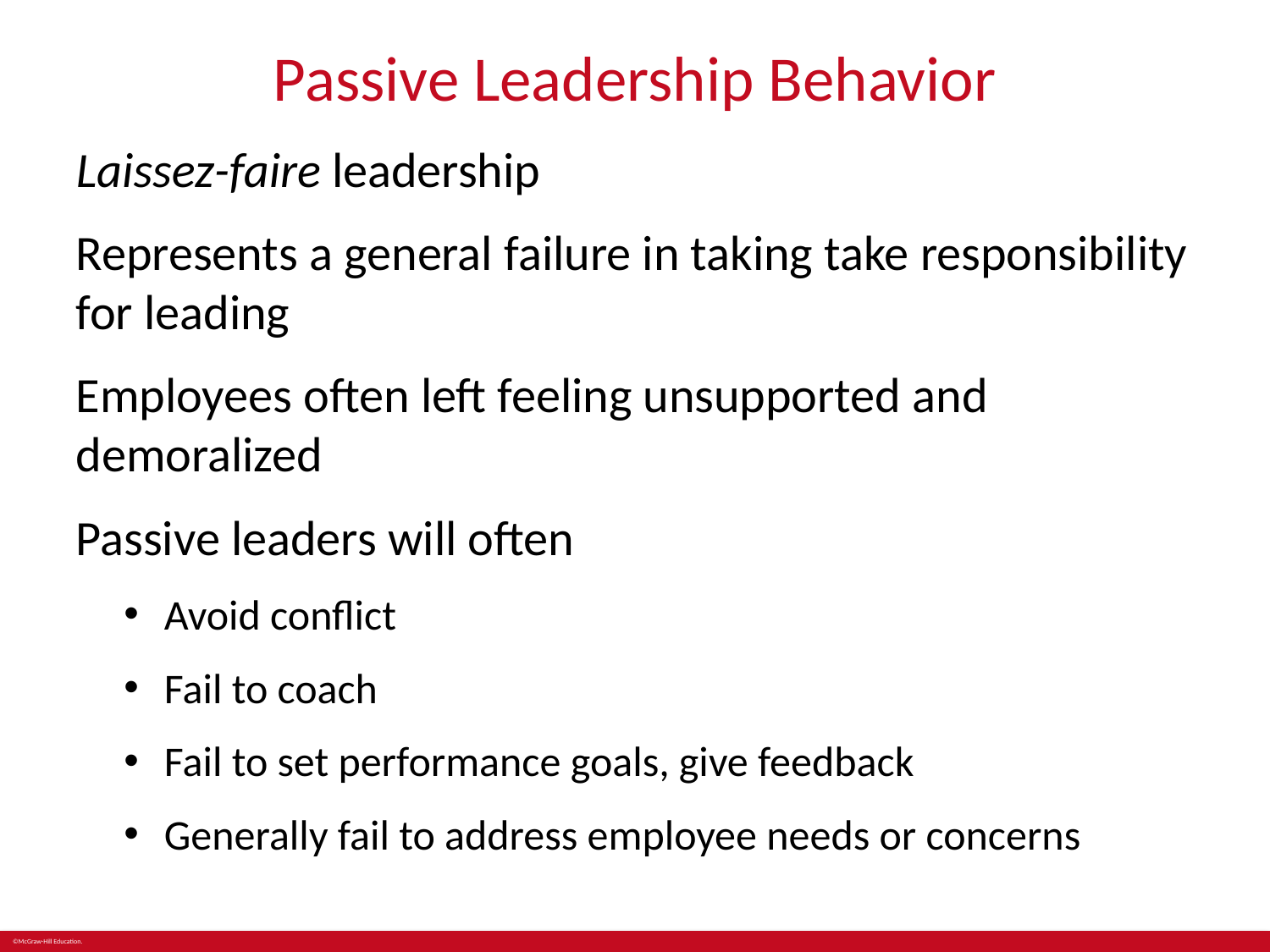

# Passive Leadership Behavior
Laissez-faire leadership
Represents a general failure in taking take responsibility for leading
Employees often left feeling unsupported and demoralized
Passive leaders will often
Avoid conflict
Fail to coach
Fail to set performance goals, give feedback
Generally fail to address employee needs or concerns